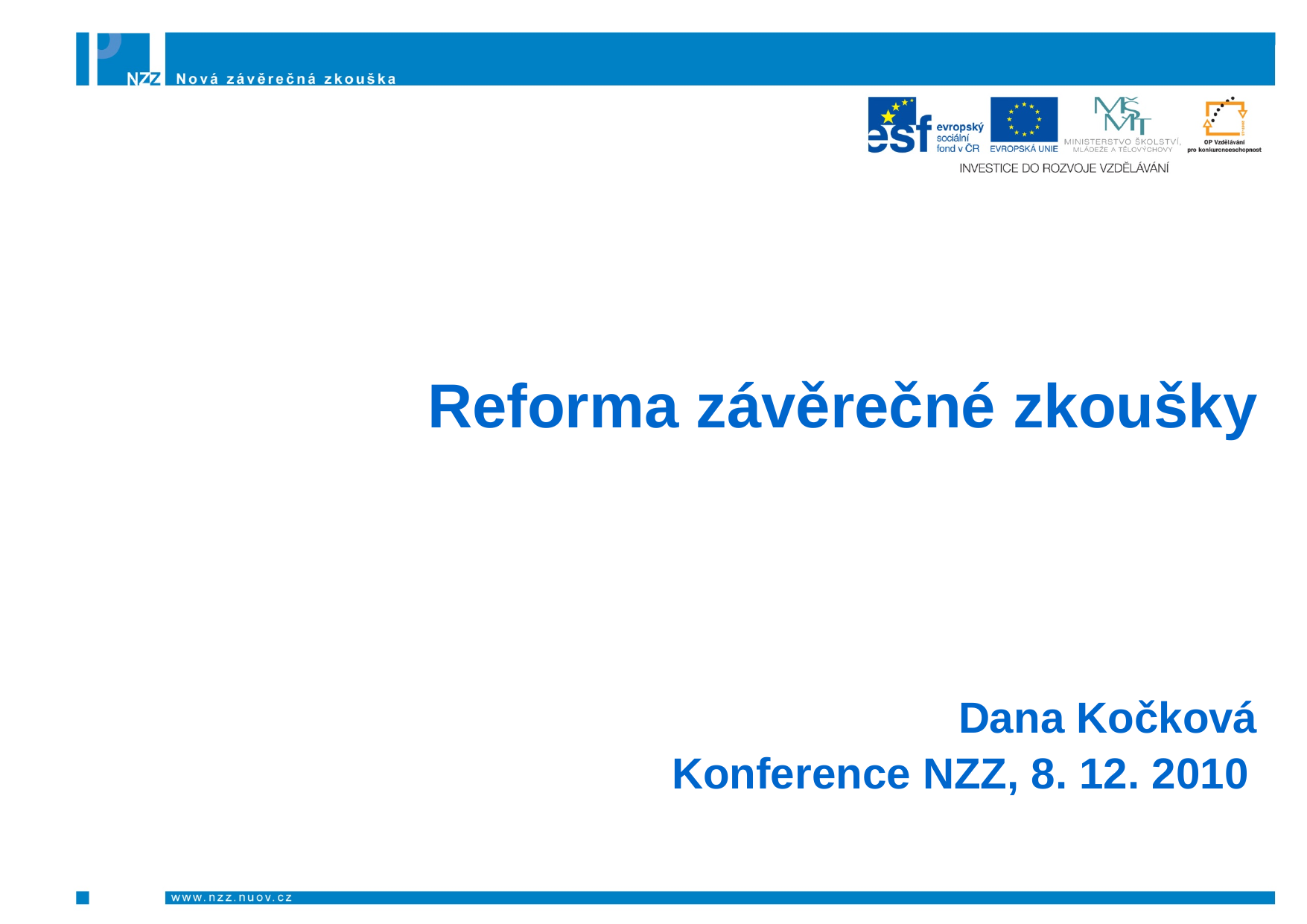

#

Reforma závěrečné zkoušky

Dana Kočková
Konference NZZ, 8. 12. 2010